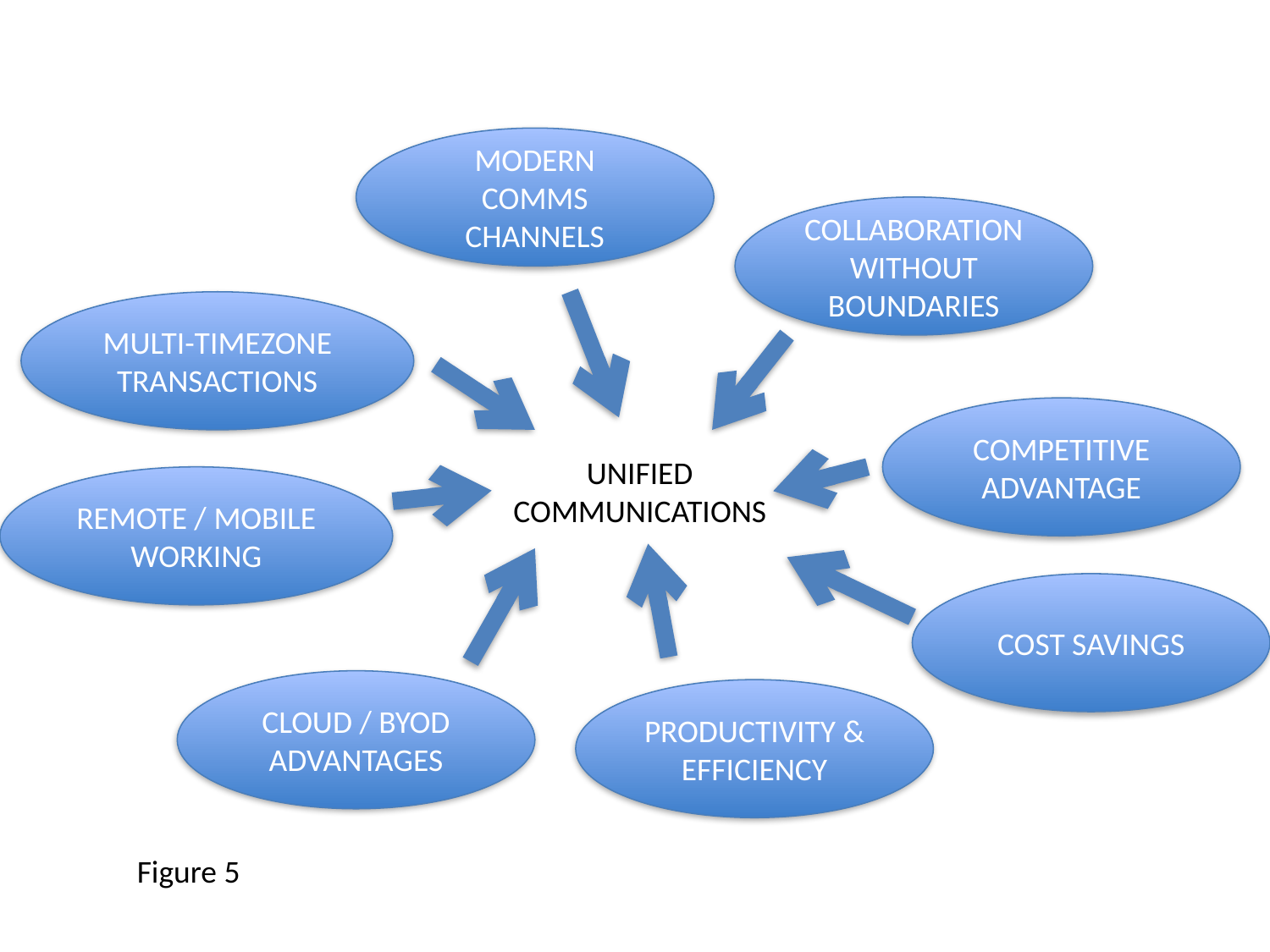

MODERN COMMS CHANNELS
COLLABORATION WITHOUT BOUNDARIES
MULTI-TIMEZONE TRANSACTIONS
COMPETITIVE ADVANTAGE
UNIFIED COMMUNICATIONS
REMOTE / MOBILE WORKING
COST SAVINGS
CLOUD / BYOD ADVANTAGES
PRODUCTIVITY & EFFICIENCY
Figure 5